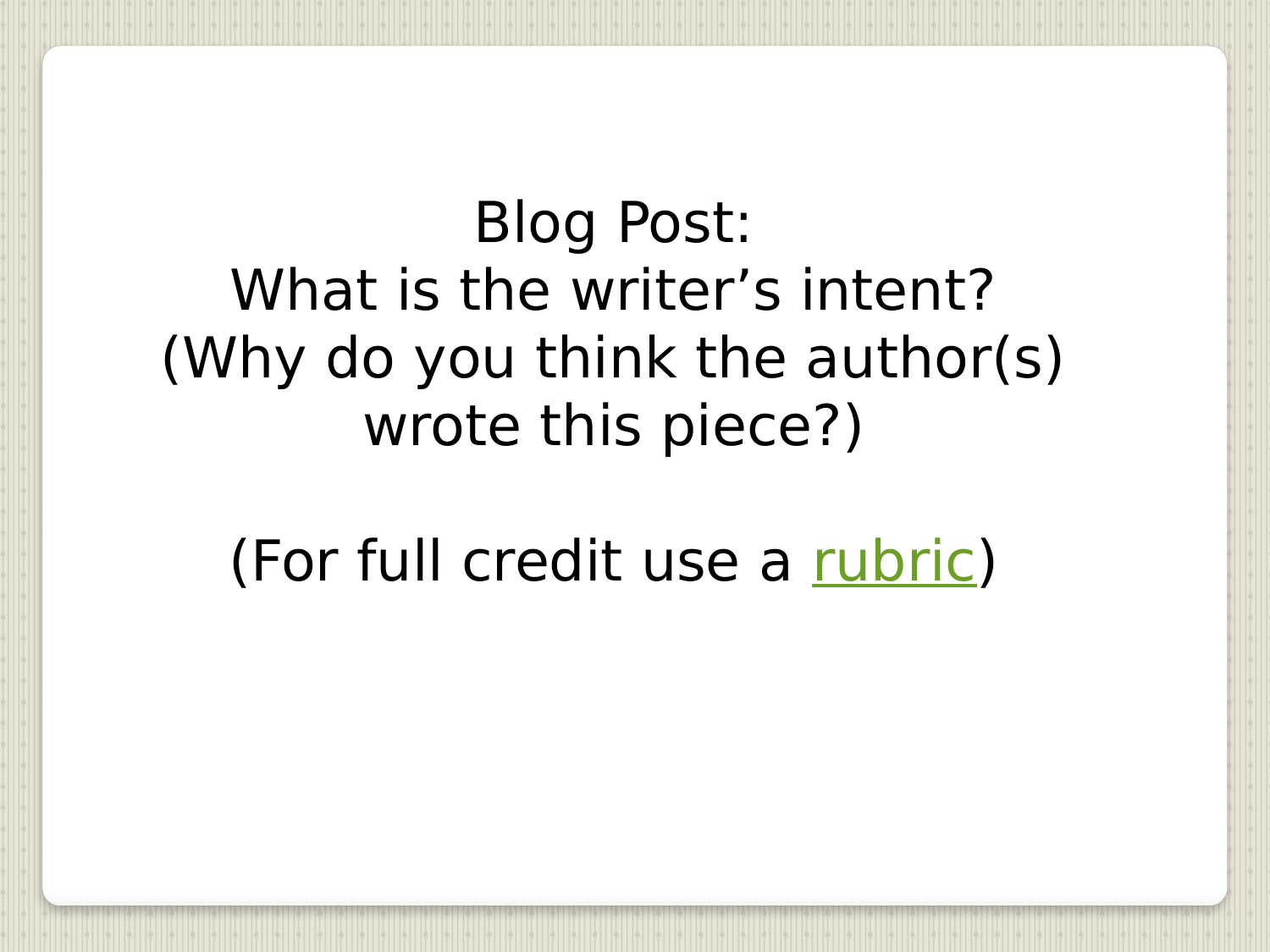

Blog Post:
What is the writer’s intent?
(Why do you think the author(s) wrote this piece?)

(For full credit use a rubric)